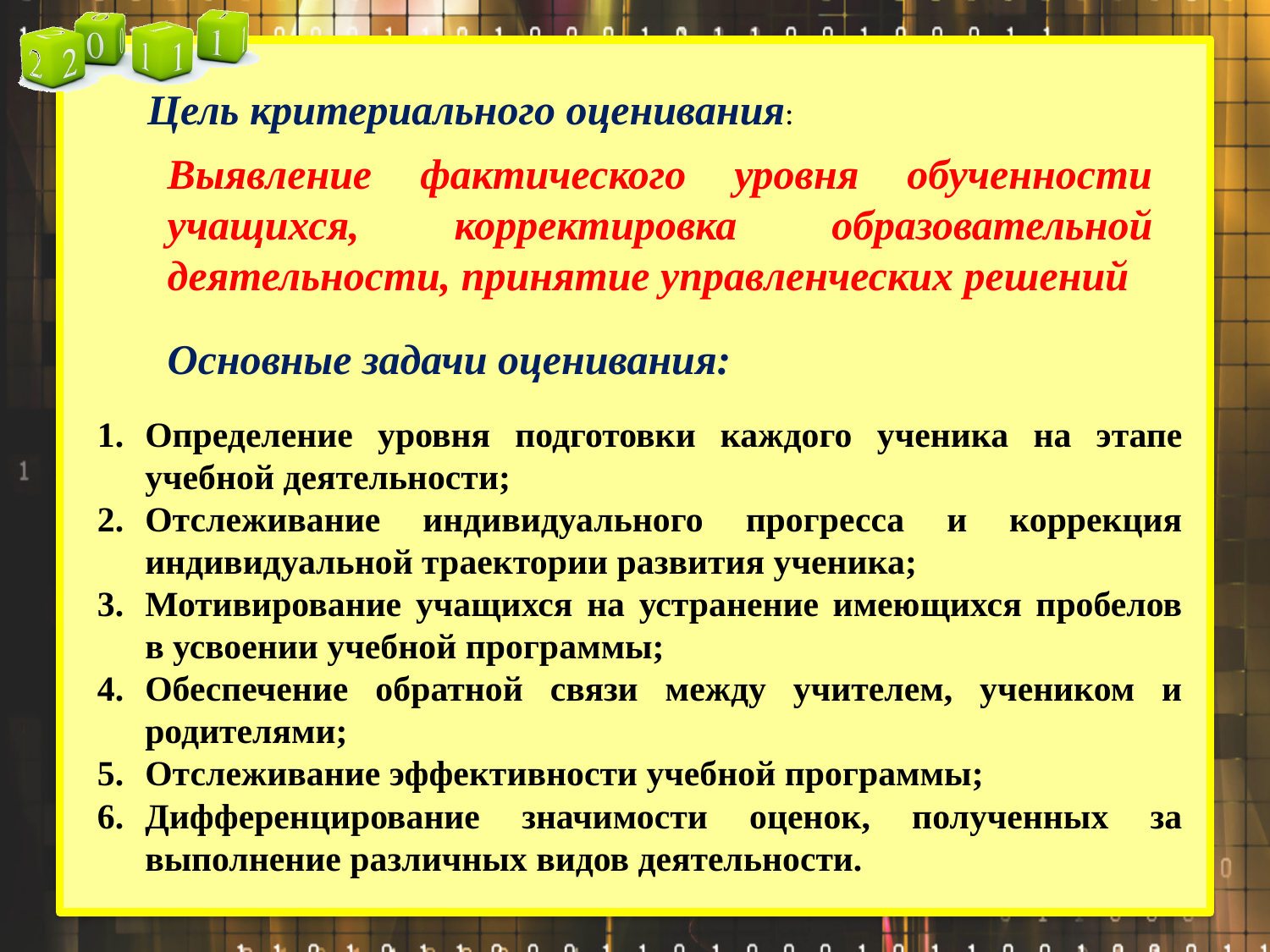

Цель критериального оценивания:
Выявление фактического уровня обученности учащихся, корректировка образовательной деятельности, принятие управленческих решений
Основные задачи оценивания:
Определение уровня подготовки каждого ученика на этапе учебной деятельности;
Отслеживание индивидуального прогресса и коррекция индивидуальной траектории развития ученика;
Мотивирование учащихся на устранение имеющихся пробелов в усвоении учебной программы;
Обеспечение обратной связи между учителем, учеником и родителями;
Отслеживание эффективности учебной программы;
Дифференцирование значимости оценок, полученных за выполнение различных видов деятельности.